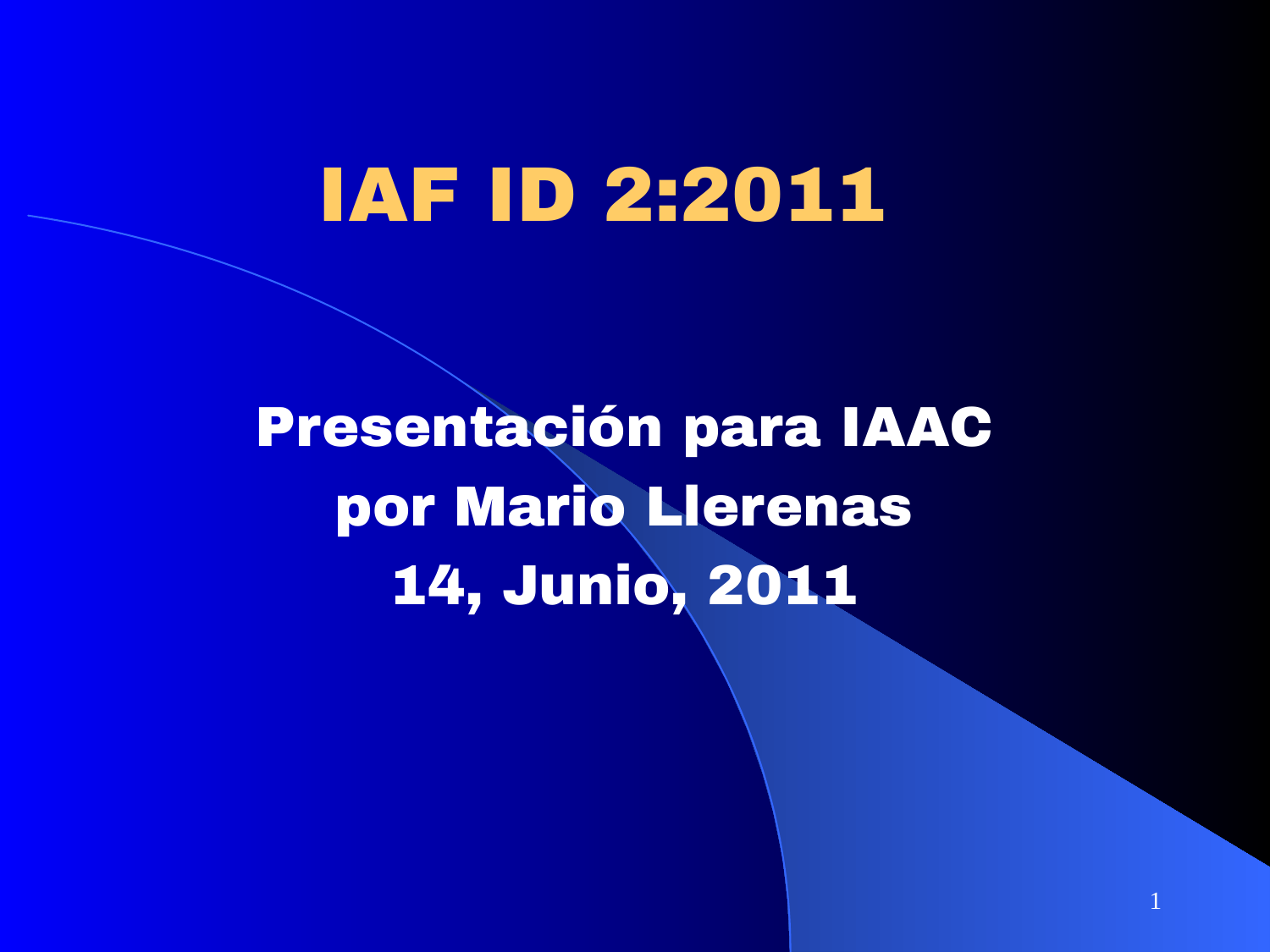

# IAF ID 2:2011
Presentación para IAAC
por Mario Llerenas
14, Junio, 2011

1